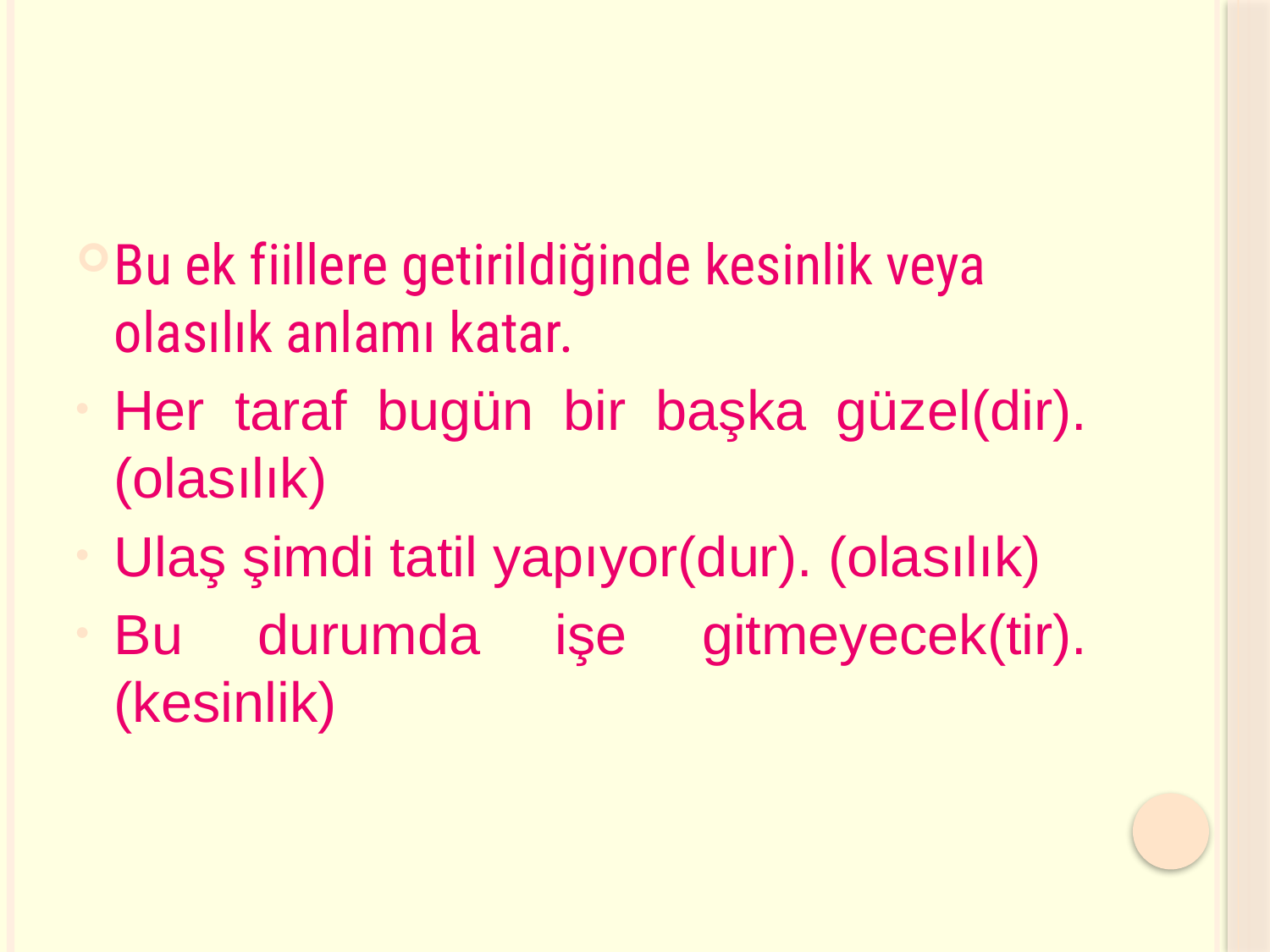

#
Bu ek fiillere getirildiğinde kesinlik veya olasılık anlamı katar.
Her taraf bugün bir başka güzel(dir). (olasılık)
Ulaş şimdi tatil yapıyor(dur). (olasılık)
Bu durumda işe gitmeyecek(tir). (kesinlik)